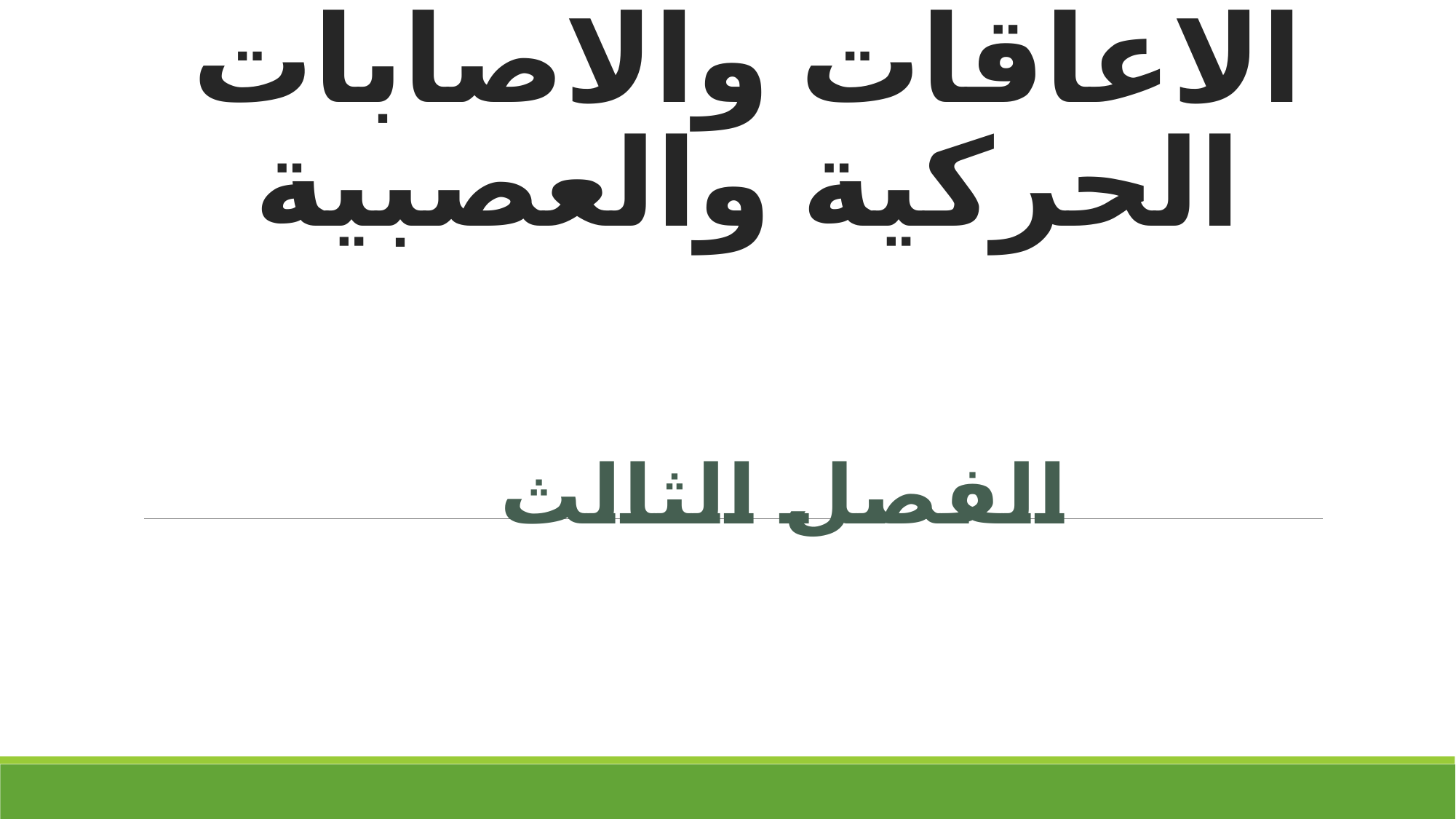

# الاعاقات والاصابات الحركية والعصبية
الفصل الثالث